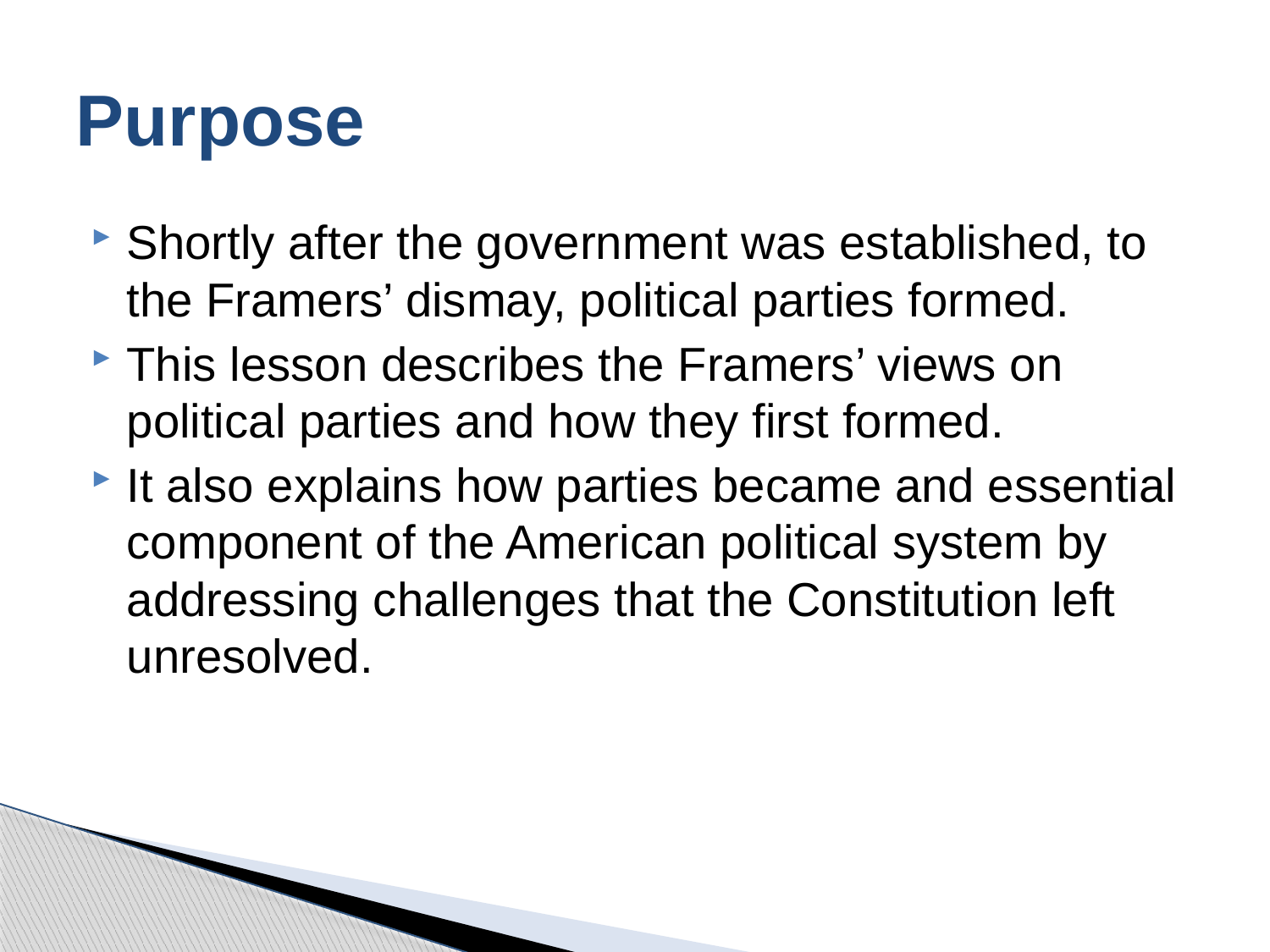

# Purpose
Shortly after the government was established, to the Framers’ dismay, political parties formed.
This lesson describes the Framers’ views on political parties and how they first formed.
It also explains how parties became and essential component of the American political system by addressing challenges that the Constitution left unresolved.